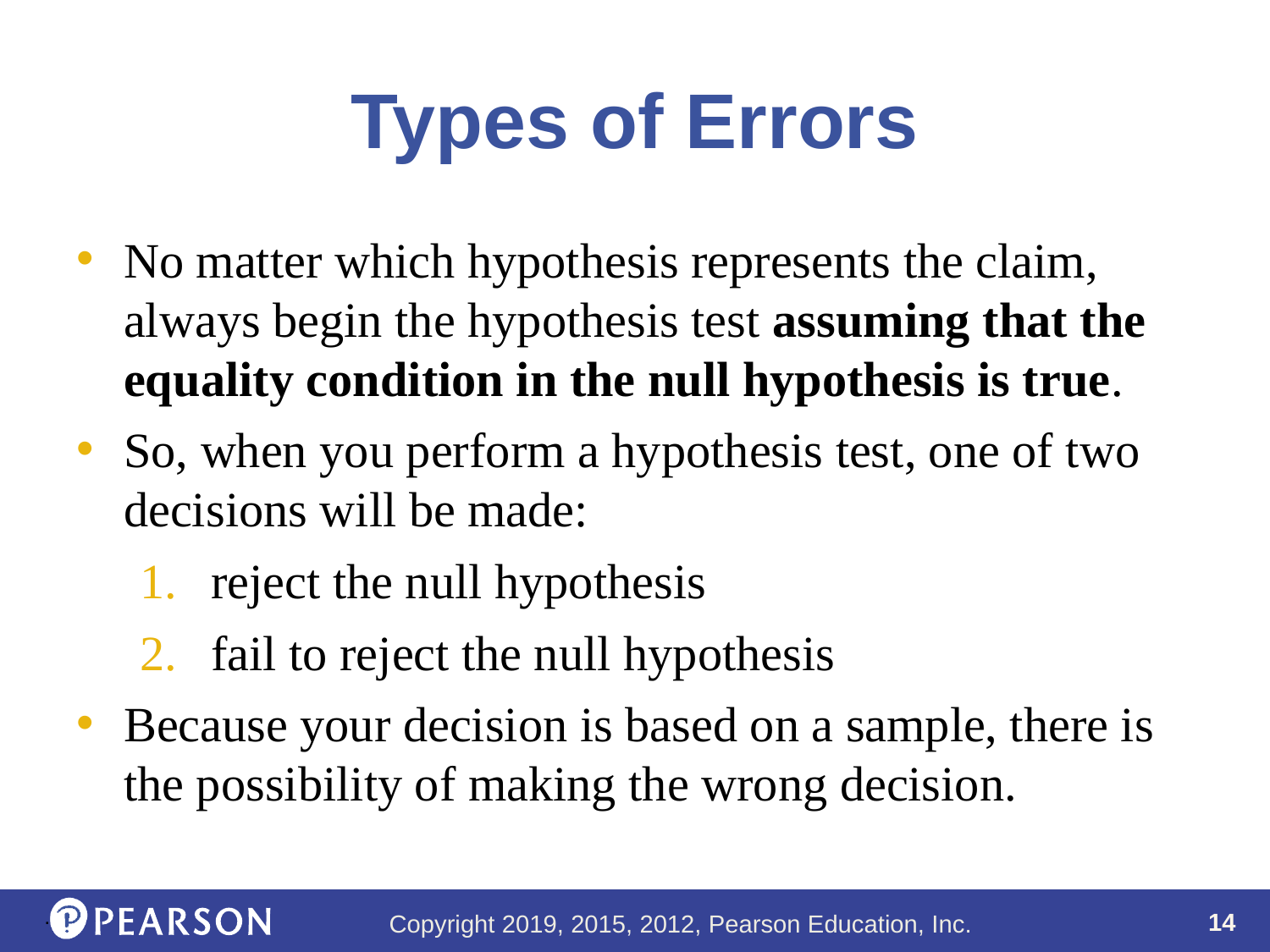

# Types of Errors
No matter which hypothesis represents the claim, always begin the hypothesis test assuming that the equality condition in the null hypothesis is true.
So, when you perform a hypothesis test, one of two decisions will be made:
reject the null hypothesis
fail to reject the null hypothesis
Because your decision is based on a sample, there is the possibility of making the wrong decision.
.